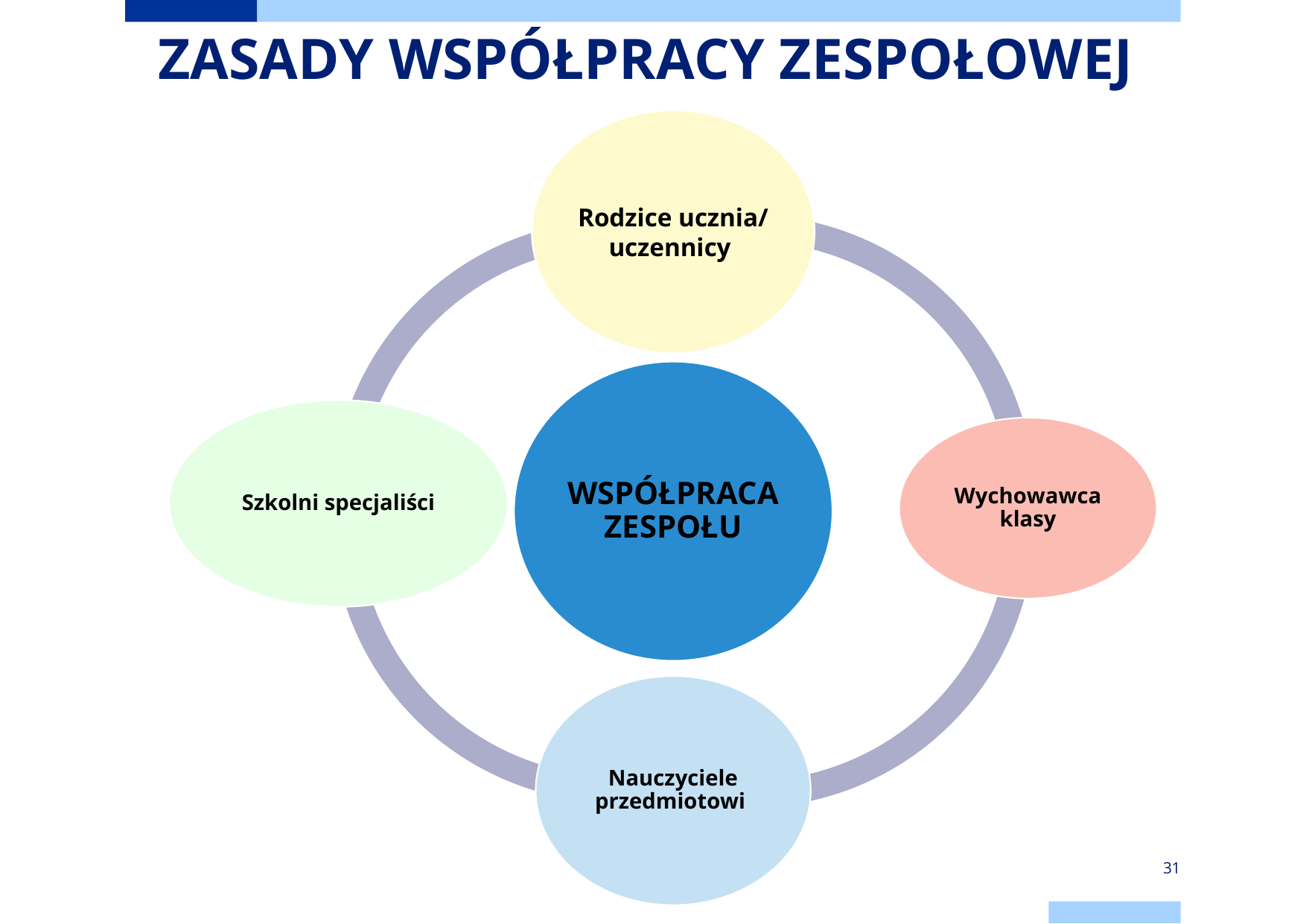

# ZASADY WSPÓŁPRACY ZESPOŁOWEJ
WSPÓŁPRACA ZESPOŁU
Rodzice ucznia/
uczennicy
Wychowawca klasy
Nauczyciele przedmiotowi
Szkolni specjaliści
31